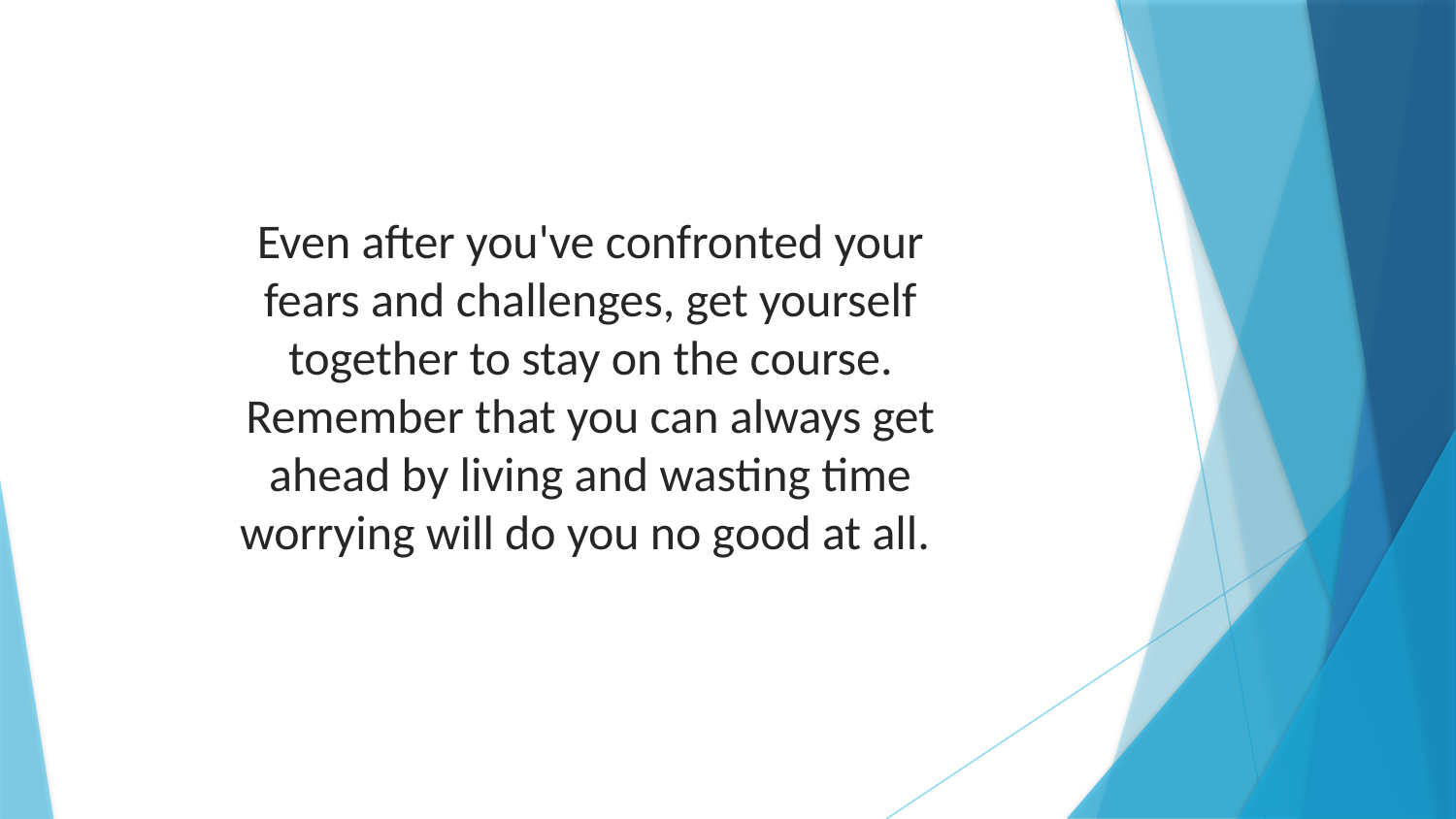

Even after you've confronted your fears and challenges, get yourself together to stay on the course. Remember that you can always get ahead by living and wasting time worrying will do you no good at all.